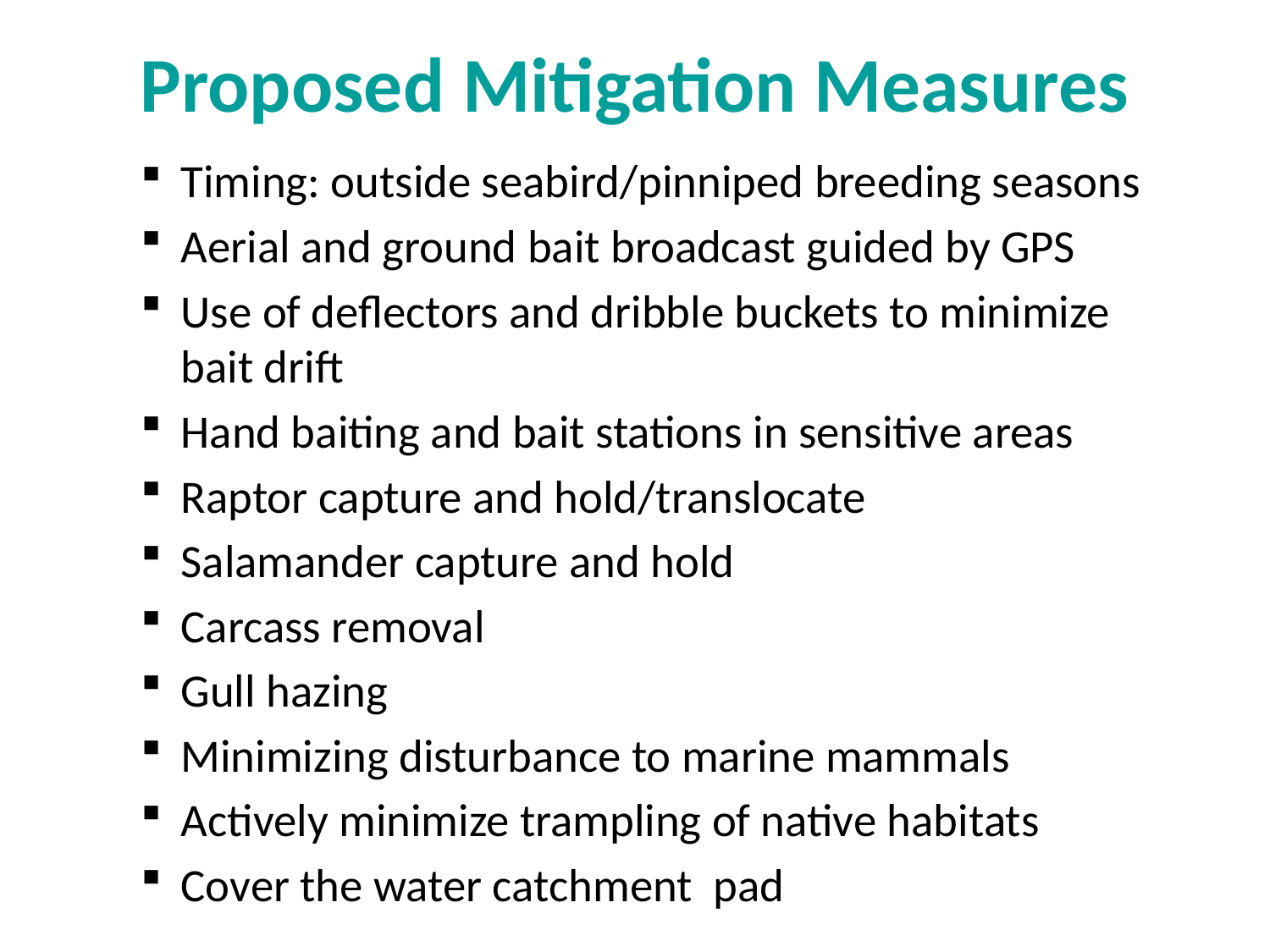

# Proposed Mitigation Measures
Timing: outside seabird/pinniped breeding seasons
Aerial and ground bait broadcast guided by GPS
Use of deflectors and dribble buckets to minimize bait drift
Hand baiting and bait stations in sensitive areas
Raptor capture and hold/translocate
Salamander capture and hold
Carcass removal
Gull hazing
Minimizing disturbance to marine mammals
Actively minimize trampling of native habitats
Cover the water catchment  pad